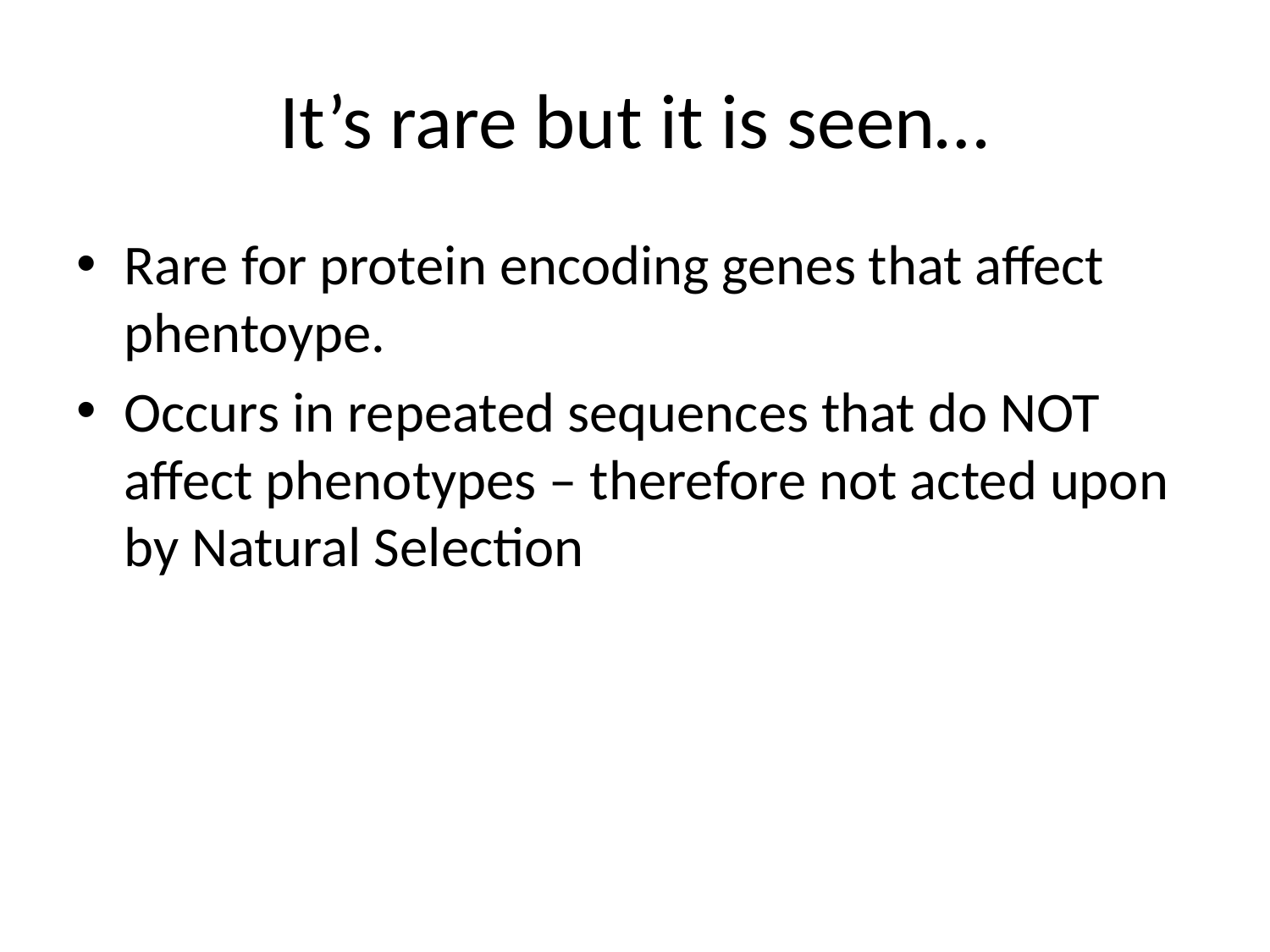

# It’s rare but it is seen…
Rare for protein encoding genes that affect phentoype.
Occurs in repeated sequences that do NOT affect phenotypes – therefore not acted upon by Natural Selection